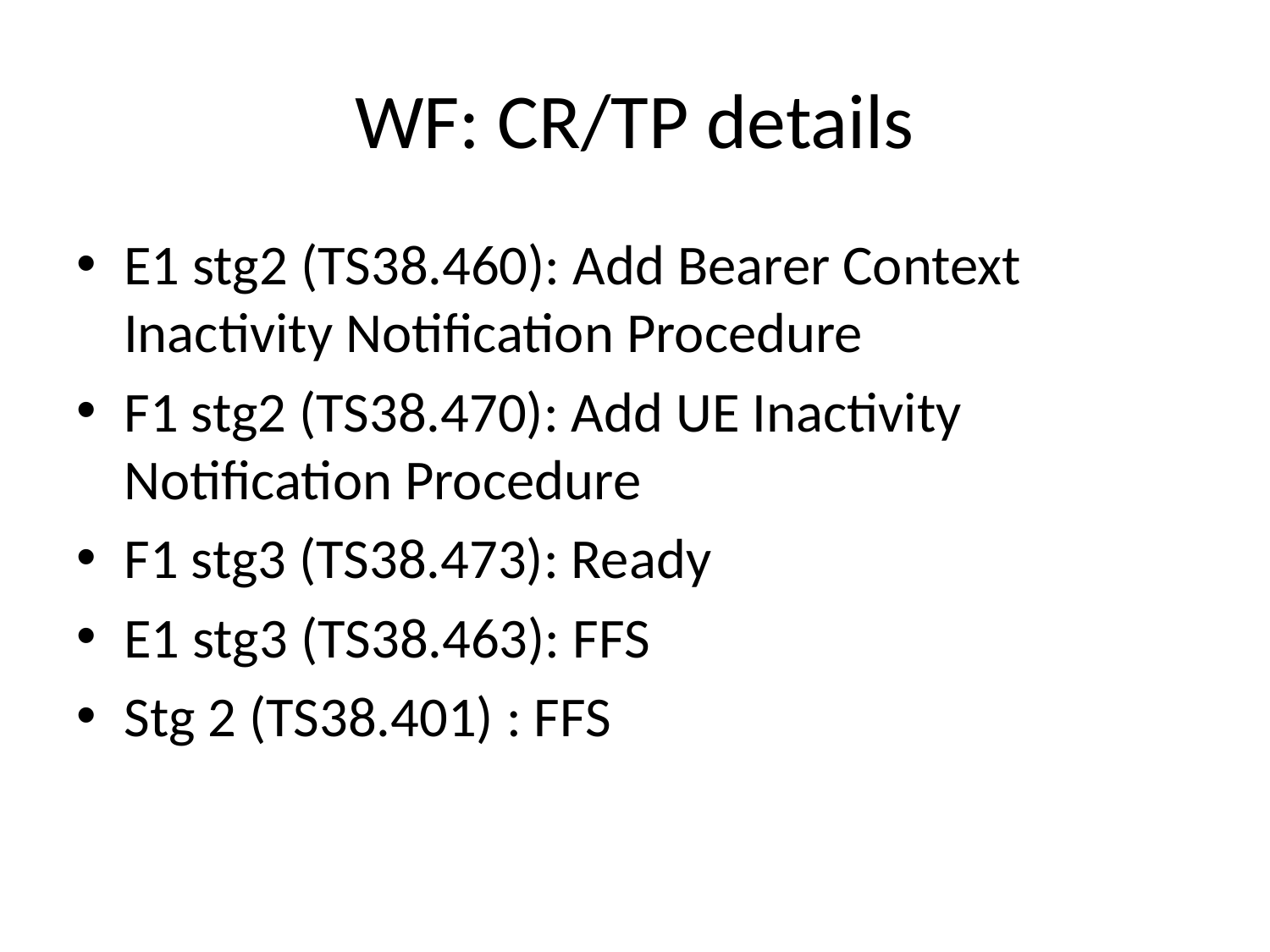

# WF: CR/TP details
E1 stg2 (TS38.460): Add Bearer Context Inactivity Notification Procedure
F1 stg2 (TS38.470): Add UE Inactivity Notification Procedure
F1 stg3 (TS38.473): Ready
E1 stg3 (TS38.463): FFS
Stg 2 (TS38.401) : FFS